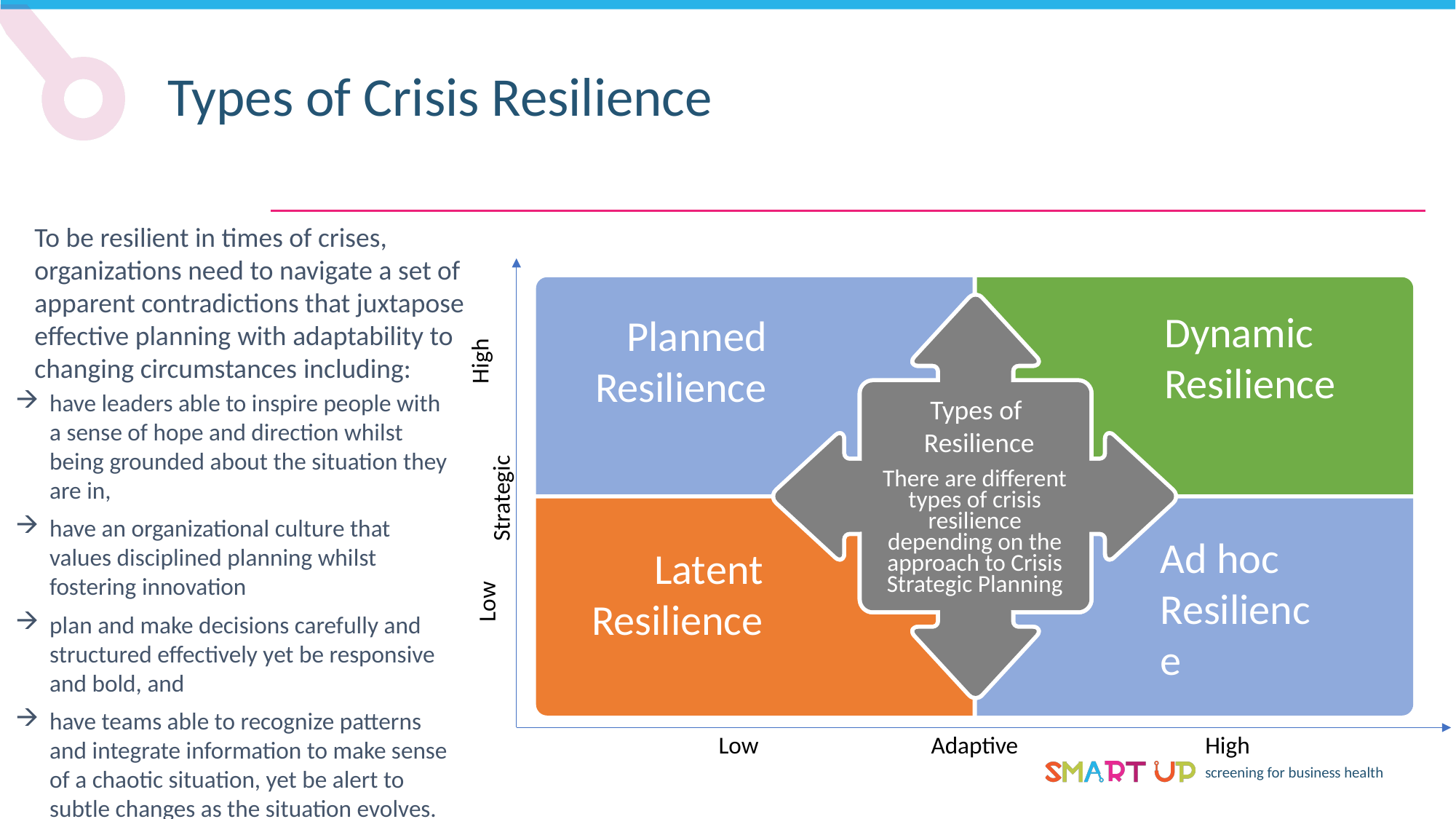

Types of Crisis Resilience
To be resilient in times of crises, organizations need to navigate a set of apparent contradictions that juxtapose effective planning with adaptability to changing circumstances including:

Dynamic Resilience
Planned Resilience
High
have leaders able to inspire people with a sense of hope and direction whilst being grounded about the situation they are in,
have an organizational culture that values disciplined planning whilst fostering innovation
plan and make decisions carefully and structured effectively yet be responsive and bold, and
have teams able to recognize patterns and integrate information to make sense of a chaotic situation, yet be alert to subtle changes as the situation evolves.
Types of
Resilience
There are different types of crisis resilience depending on the approach to Crisis Strategic Planning
Strategic

Latent Resilience
Ad hoc Resilience
Low
Low
Adaptive
High